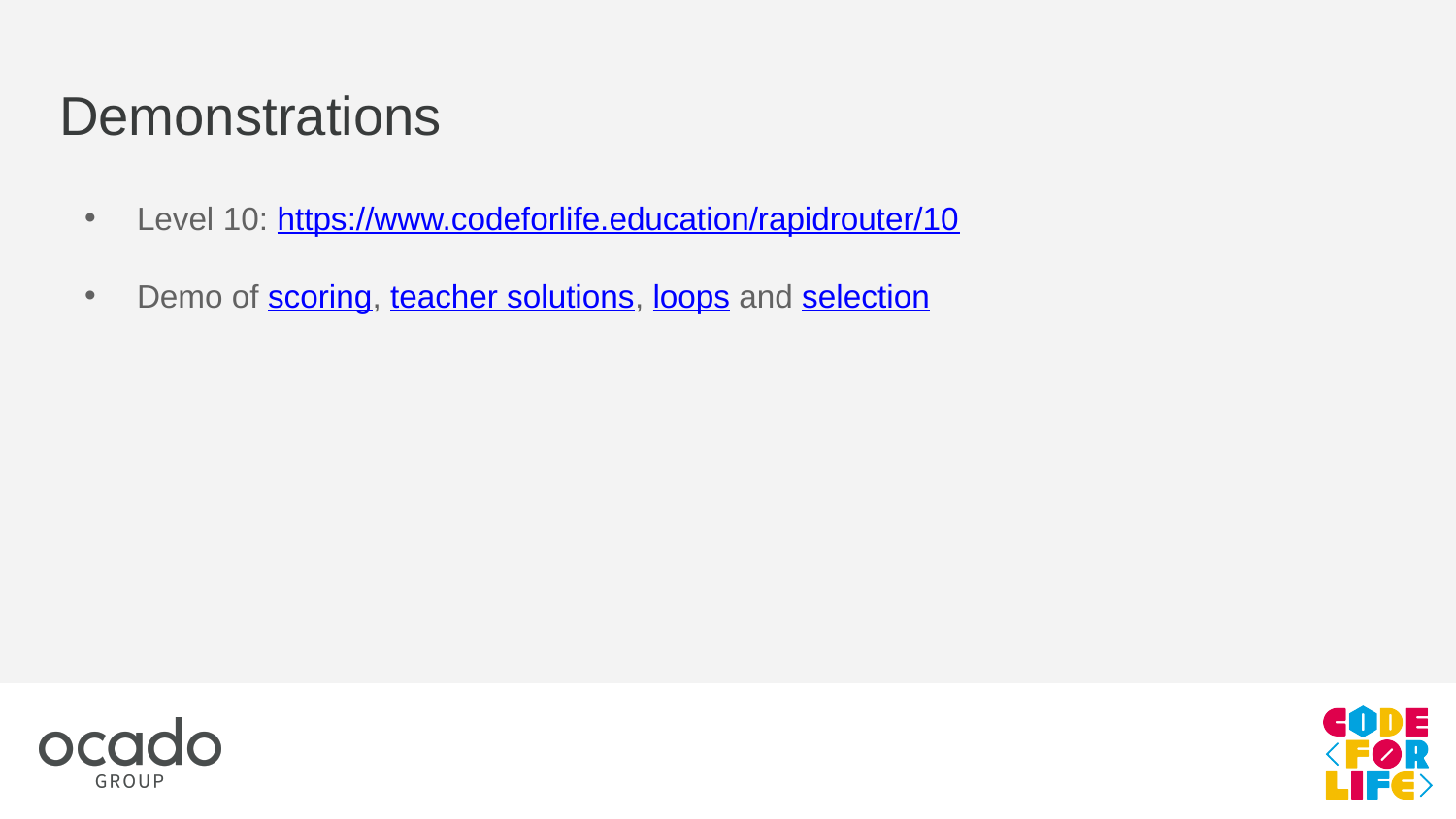

# Demonstrations
Level 10: https://www.codeforlife.education/rapidrouter/10

Demo of scoring, teacher solutions, loops and selection